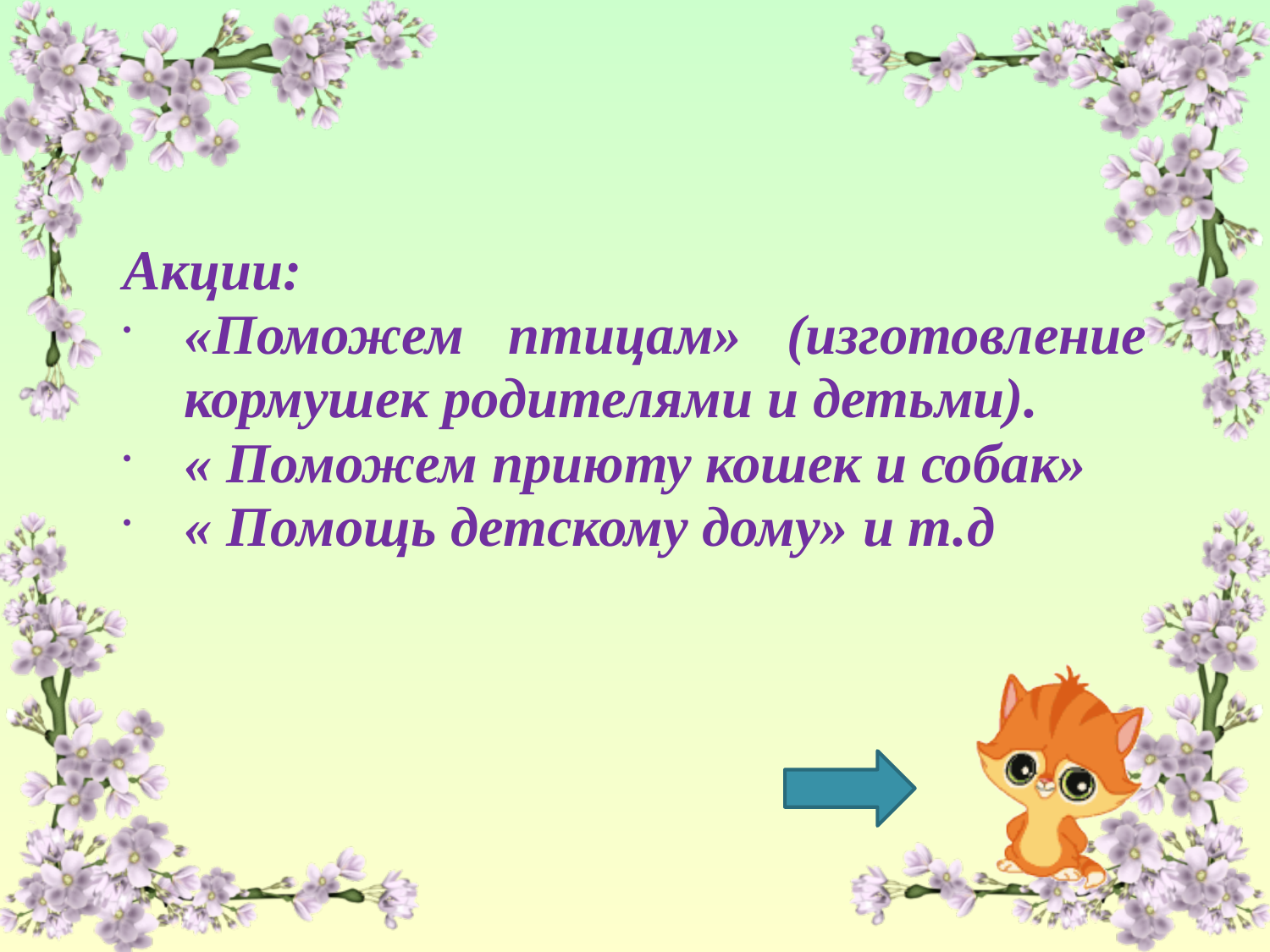

Акции:
«Поможем птицам» (изготовление кормушек родителями и детьми).
« Поможем приюту кошек и собак»
« Помощь детскому дому» и т.д